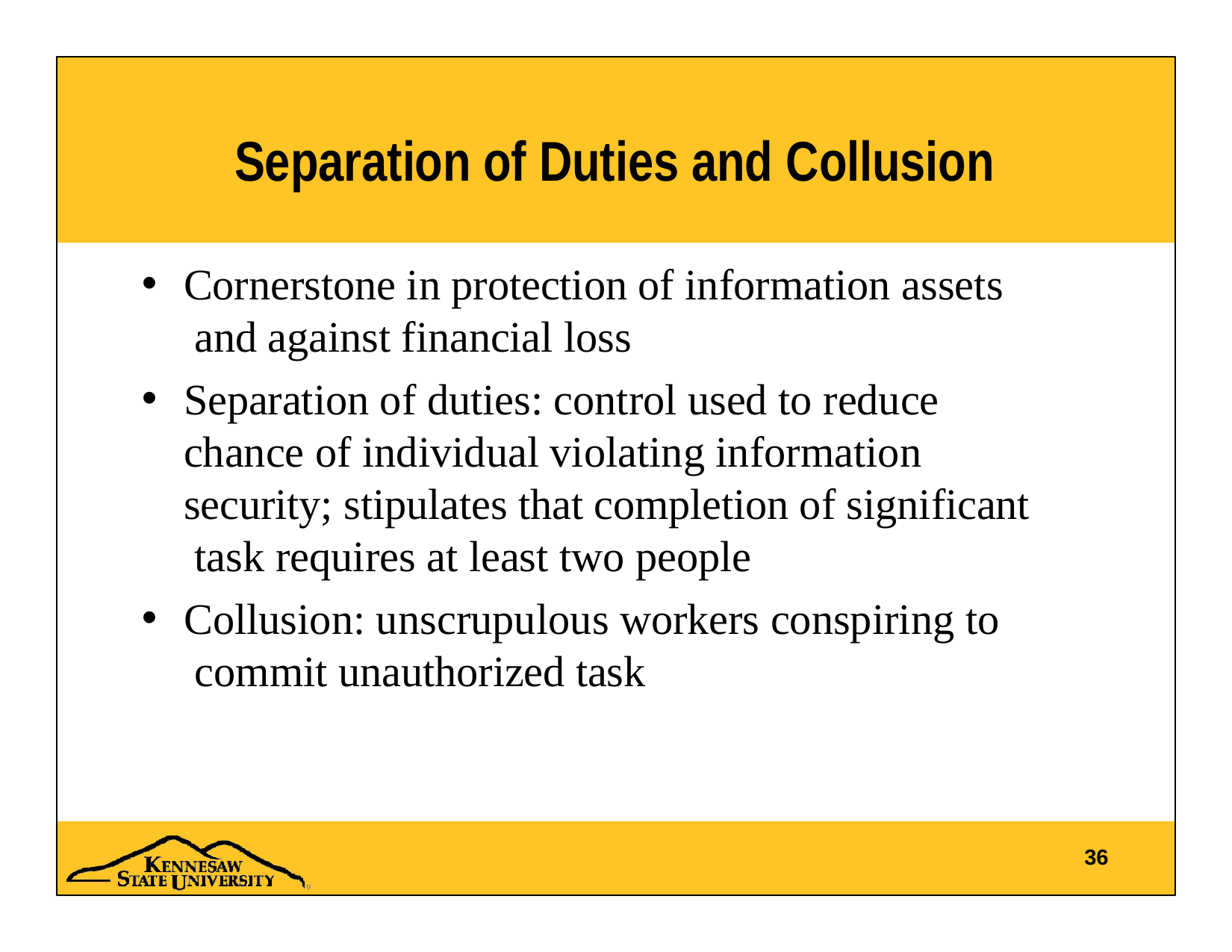

# Separation of Duties and Collusion
Cornerstone in protection of information assets  and against financial loss
Separation of duties: control used to reduce  chance of individual violating information  security; stipulates that completion of significant  task requires at least two people
Collusion: unscrupulous workers conspiring to  commit unauthorized task

36